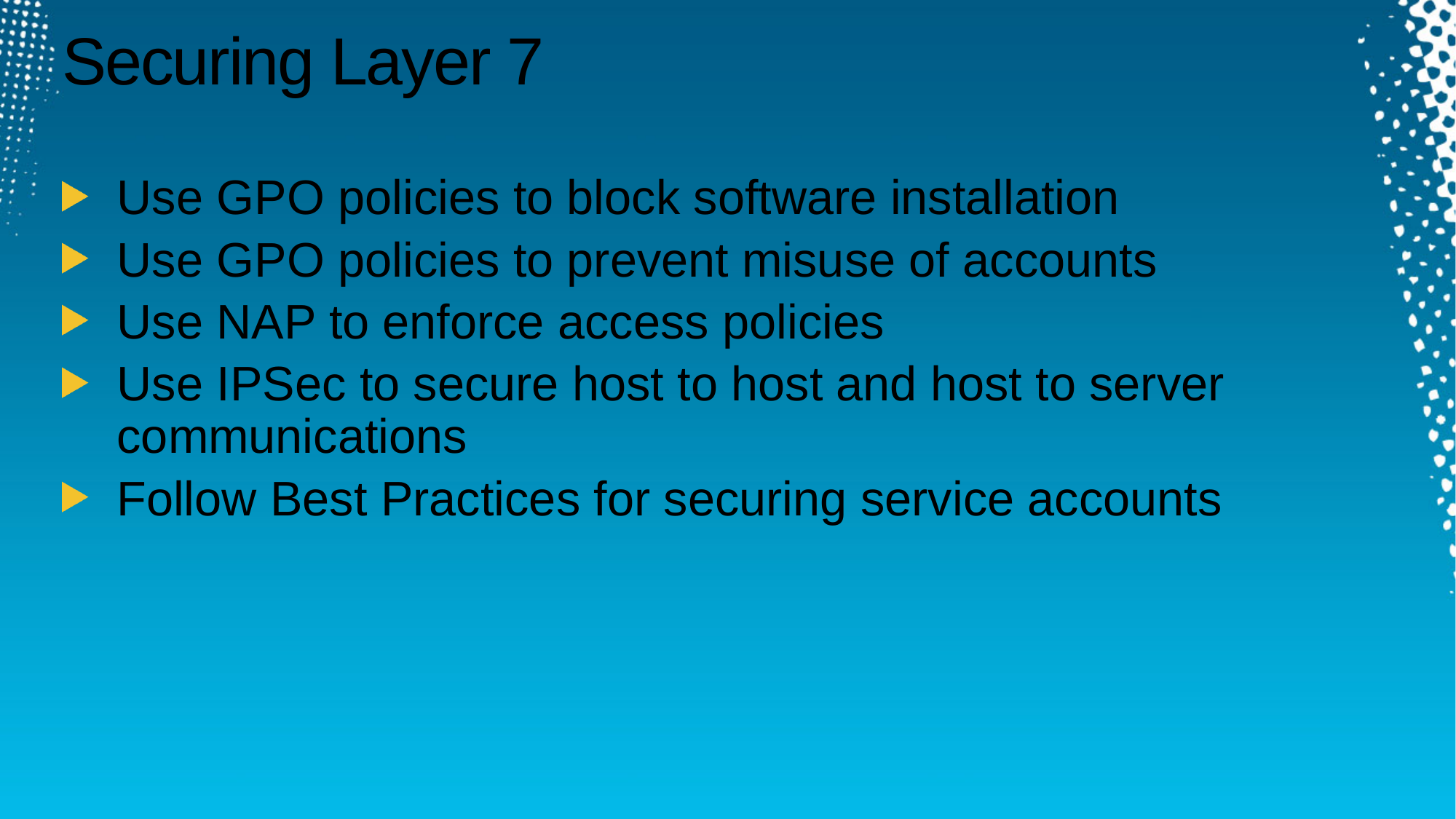

# Securing Layer 7
Use GPO policies to block software installation
Use GPO policies to prevent misuse of accounts
Use NAP to enforce access policies
Use IPSec to secure host to host and host to server communications
Follow Best Practices for securing service accounts